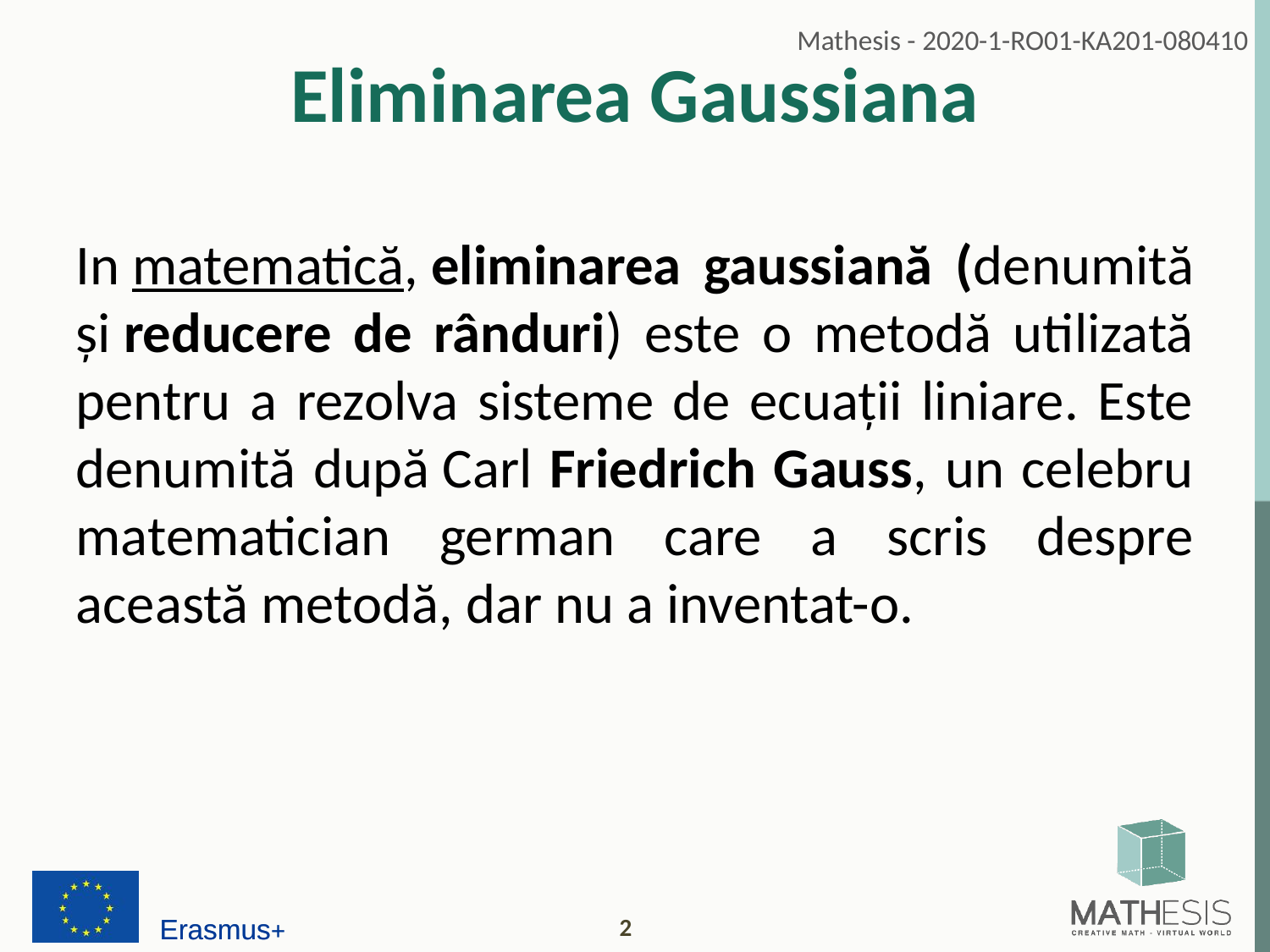

# Eliminarea Gaussiana
In matematică, eliminarea gaussiană (denumită și reducere de rânduri) este o metodă utilizată pentru a rezolva sisteme de ecuații liniare. Este denumită după Carl Friedrich Gauss, un celebru matematician german care a scris despre această metodă, dar nu a inventat-o.